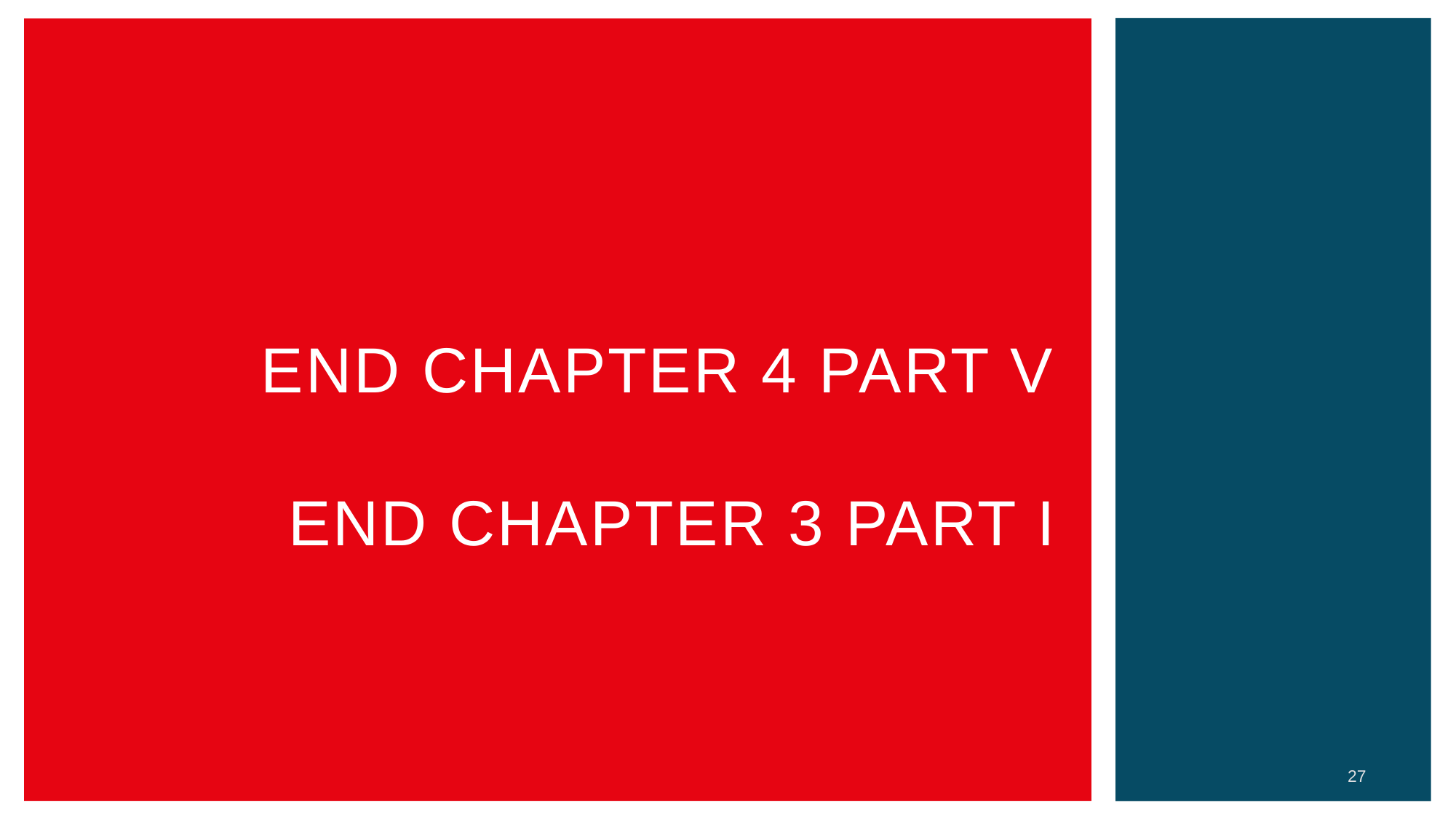

# End Chapter 4 Part V End Chapter 3 part I

27